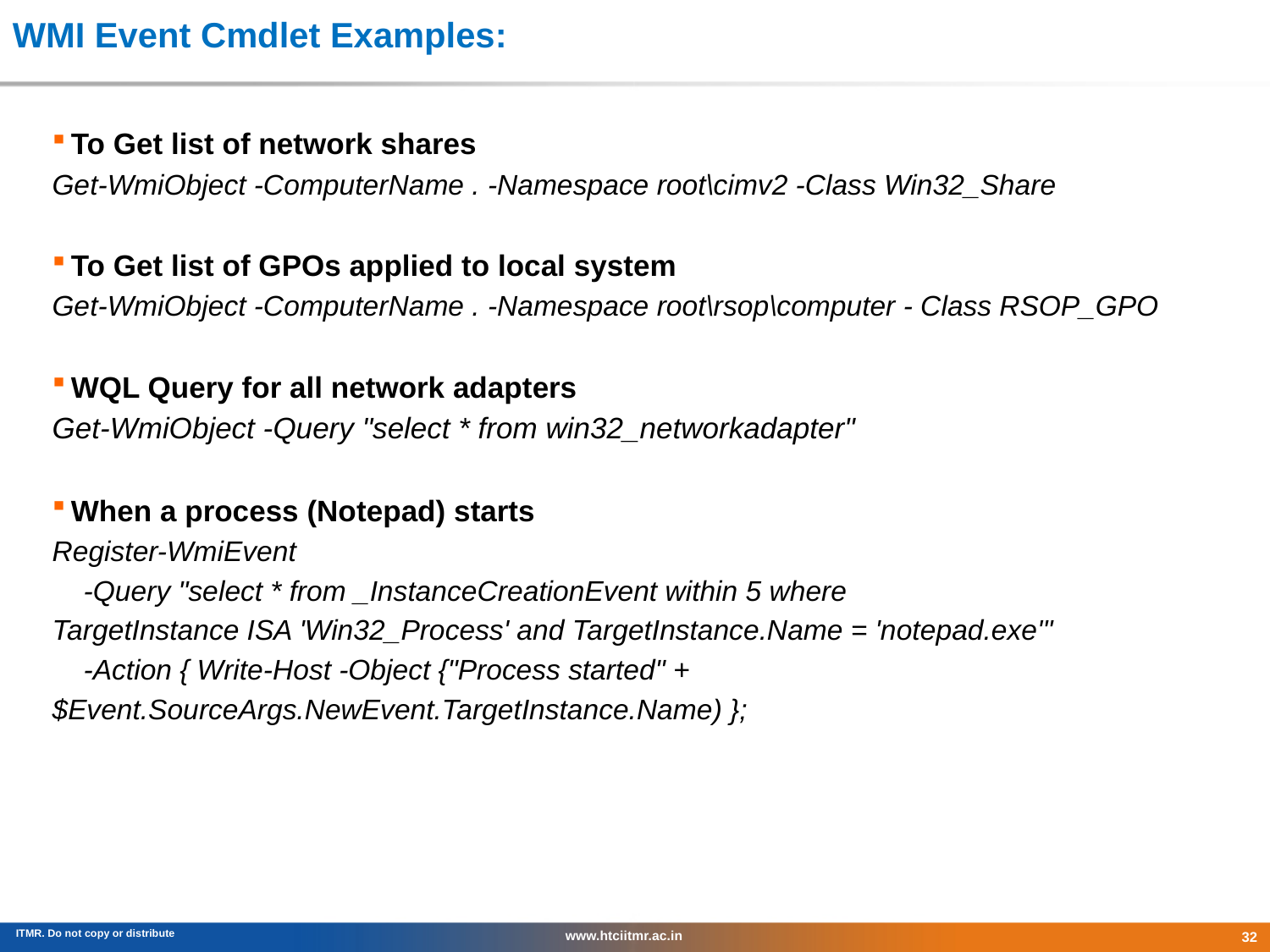

# WMI Event Cmdlet Examples:
To Get list of network shares
Get-WmiObject -ComputerName . -Namespace root\cimv2 -Class Win32_Share

To Get list of GPOs applied to local system
Get-WmiObject -ComputerName . -Namespace root\rsop\computer - Class RSOP_GPO

WQL Query for all network adapters
Get-WmiObject -Query "select * from win32_networkadapter"

When a process (Notepad) starts
Register-WmiEvent
    -Query "select * from _InstanceCreationEvent within 5 where
TargetInstance ISA 'Win32_Process' and TargetInstance.Name = 'notepad.exe'"
    -Action { Write-Host -Object {"Process started" +
$Event.SourceArgs.NewEvent.TargetInstance.Name) };